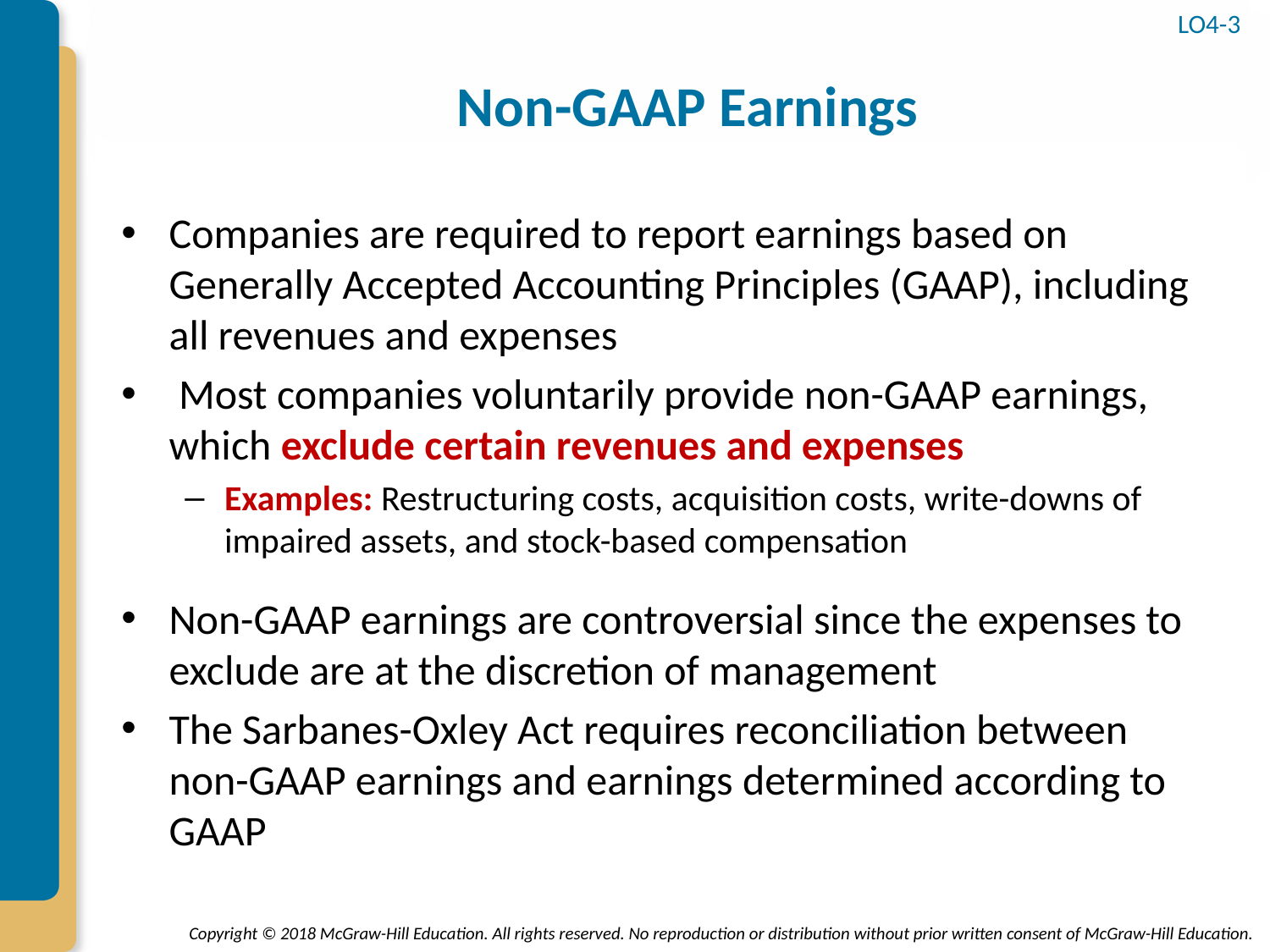

# Non-GAAP Earnings
LO4-3
Companies are required to report earnings based on Generally Accepted Accounting Principles (GAAP), including all revenues and expenses
 Most companies voluntarily provide non-GAAP earnings, which exclude certain revenues and expenses
Examples: Restructuring costs, acquisition costs, write-downs of impaired assets, and stock-based compensation
Non-GAAP earnings are controversial since the expenses to exclude are at the discretion of management
The Sarbanes-Oxley Act requires reconciliation between non-GAAP earnings and earnings determined according to GAAP